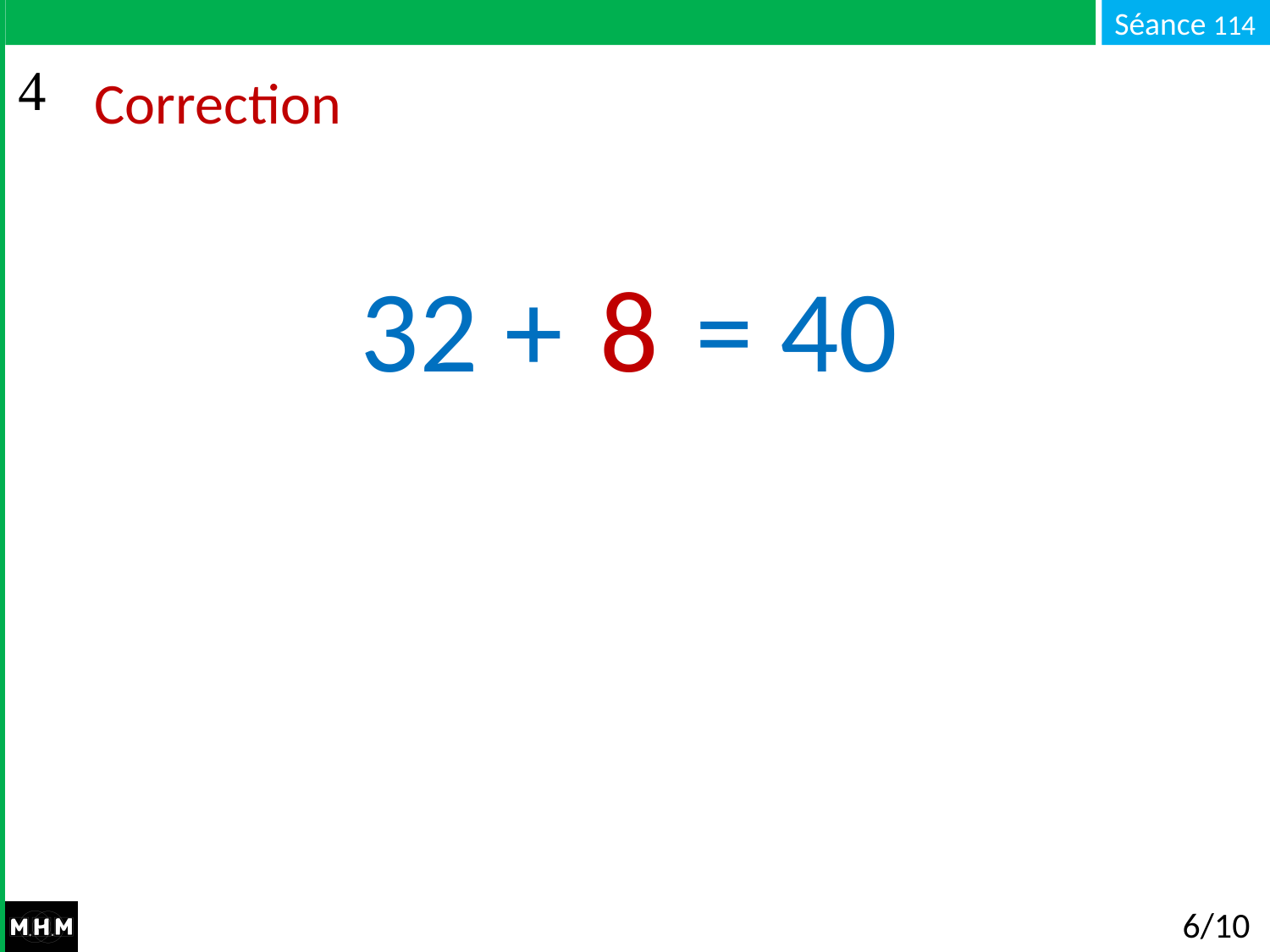

# Correction
32 + … = 40
8
6/10